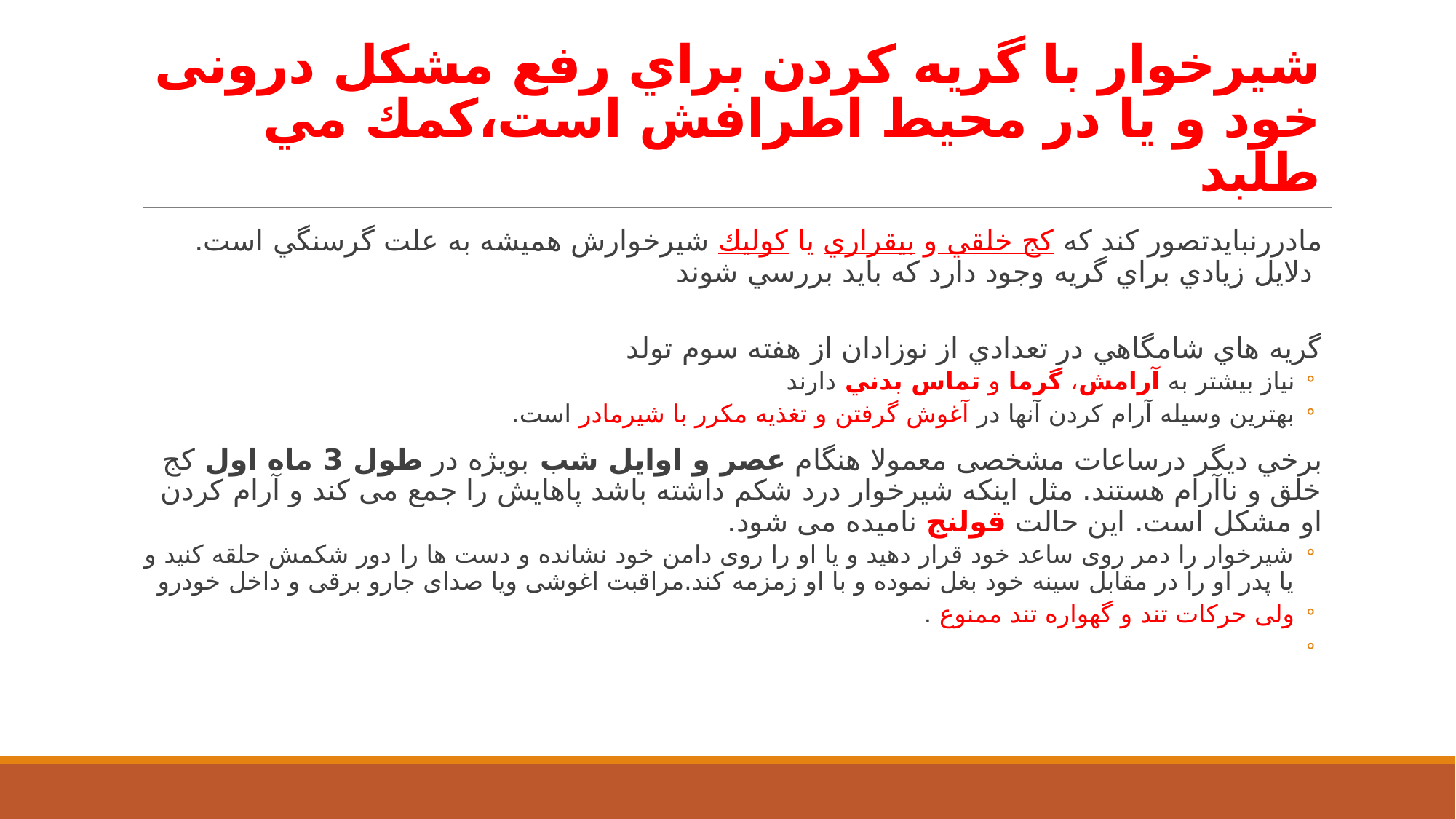

# شيرخوار با گريه كردن براي رفع مشكل درونی خود و یا در محیط اطرافش است،كمك مي طلبد
مادررنبایدتصور کند كه كج خلقي و بيقراري يا كوليك شيرخوارش هميشه به علت گرسنگي است.
 دلايل زيادي براي گريه وجود دارد كه بايد بررسي شوند
گريه هاي شامگاهي در تعدادي از نوزادان از هفته سوم تولد
نياز بيشتر به آرامش، گرما و تماس بدني دارند
بهترين وسيله آرام كردن آنها در آغوش گرفتن و تغذيه مكرر با شيرمادر است.
برخي ديگر درساعات مشخصی معمولا هنگام عصر و اوايل شب بويژه در طول 3 ماه اول كج خلق و ناآرام هستند. مثل اینکه شیرخوار درد شکم داشته باشد پاهایش را جمع می کند و آرام کردن او مشکل است. این حالت قولنج نامیده می شود.
شیرخوار را دمر روی ساعد خود قرار دهید و یا او را روی دامن خود نشانده و دست ها را دور شکمش حلقه کنید و یا پدر او را در مقابل سینه خود بغل نموده و با او زمزمه کند.مراقبت اغوشی ویا صدای جارو برقی و داخل خودرو
ولی حرکات تند و گهواره تند ممنوع .